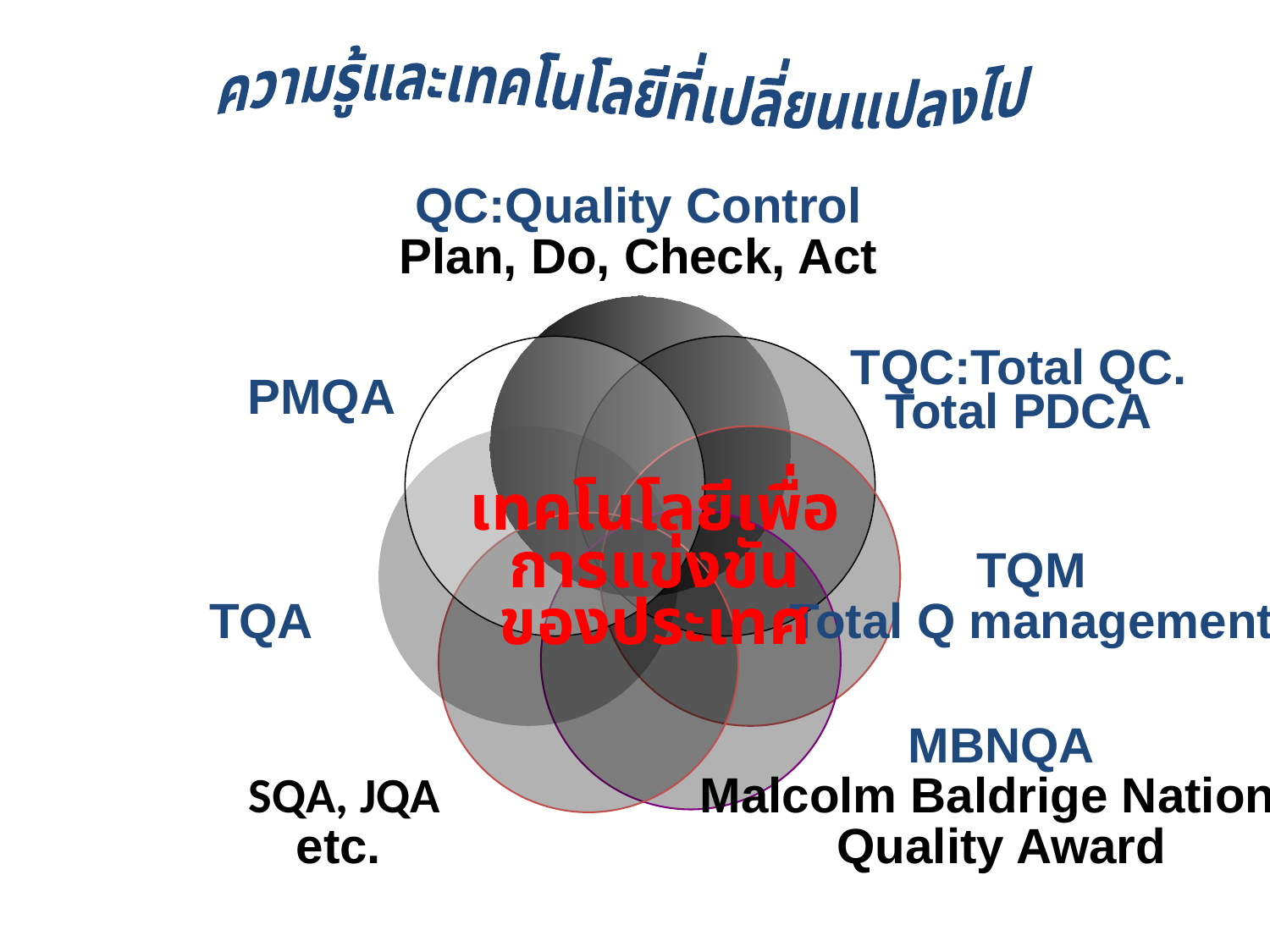

ความรู้และเทคโนโลยีที่เปลี่ยนแปลงไป
QC:Quality Control
Plan, Do, Check, Act

TQC:Total QC.
Total PDCA
PMQA

เทคโนโลยีเพื่อ
การแข่งขันของประเทศ

TQA
TQM
Total Q management

 SQA, JQA
etc.
MBNQA
 Malcolm Baldrige National
Quality Award